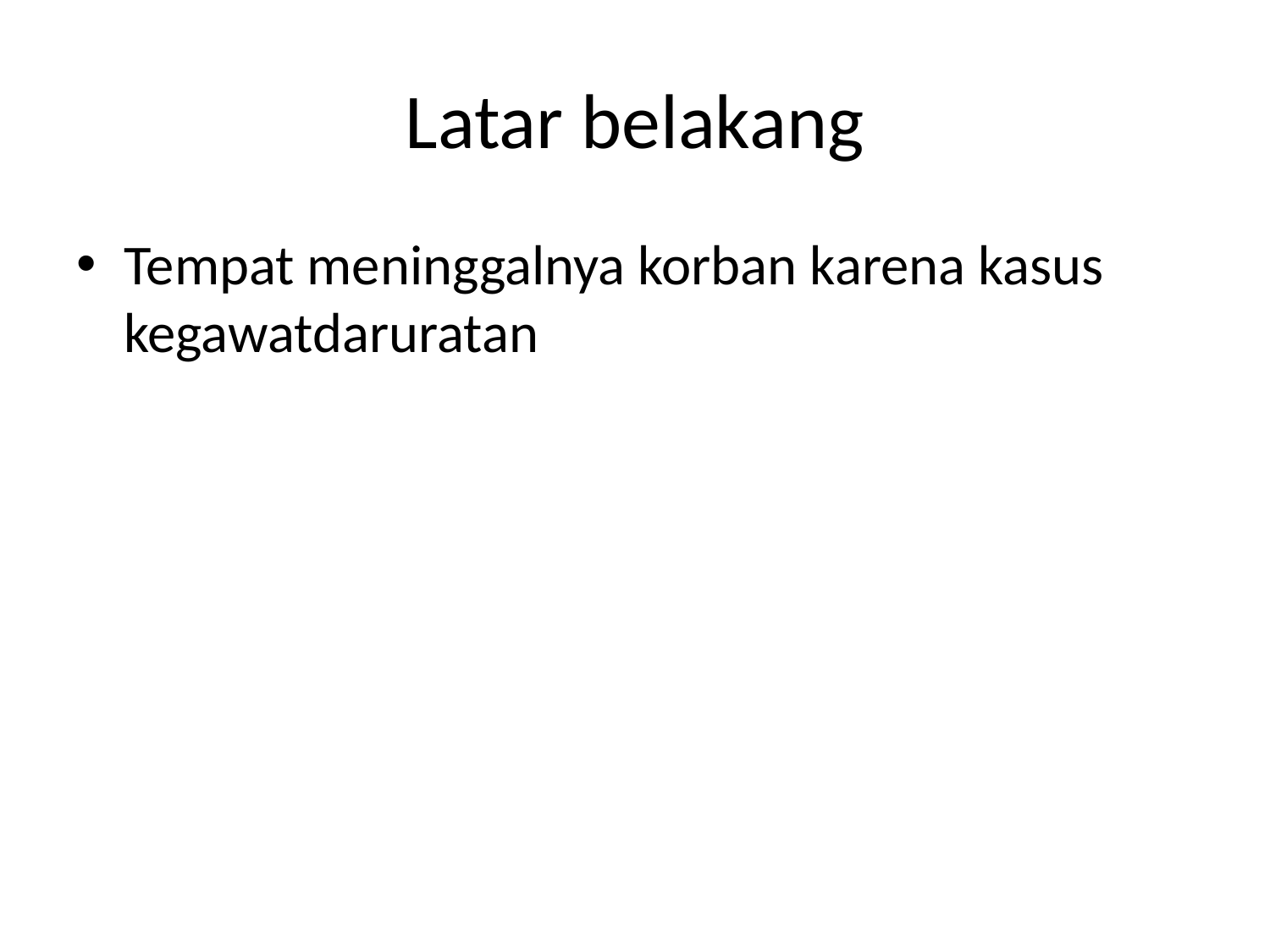

# Latar belakang
Tempat meninggalnya korban karena kasus kegawatdaruratan